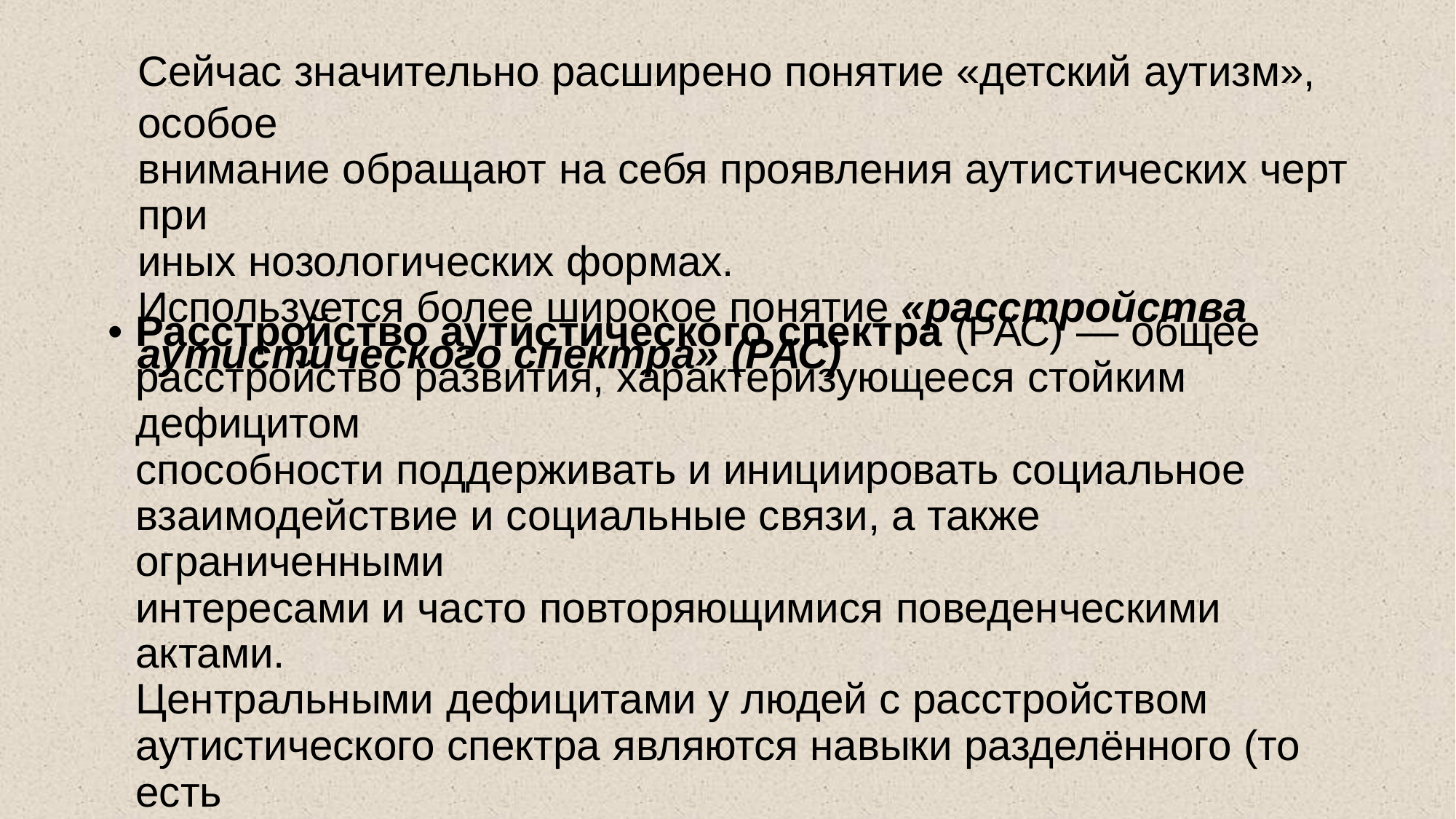

Сейчас значительно расширено понятие «детский аутизм», особое
внимание обращают на себя проявления аутистических черт при
иных нозологических формах.
Используется более широкое понятие «расстройства
аутистического спектра» (РАС)
• Расстройство аутистического спектра (РАС) — общее
расстройство развития, характеризующееся стойким дефицитом
способности поддерживать и инициировать социальное
взаимодействие и социальные связи, а также ограниченными
интересами и часто повторяющимися поведенческими актами.
Центральными дефицитами у людей с расстройством
аутистического спектра являются навыки разделённого (то есть
согласованного с партнёром по общению) внимания и
реципрокности (взаимности) во взаимодействии.